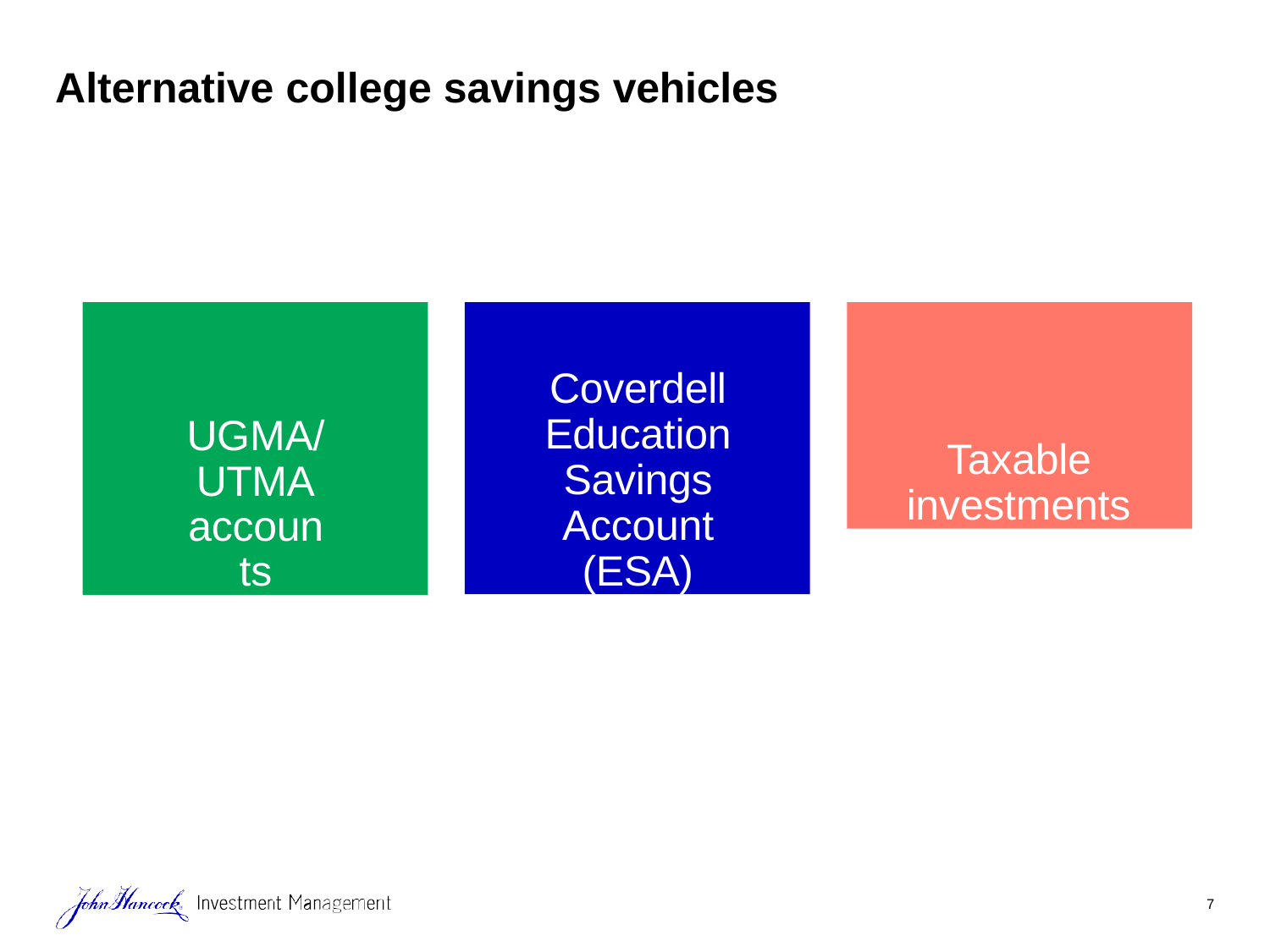

# Alternative college savings vehicles

UGMA/ UTMA
accounts

Coverdell Education Savings Account (ESA)

Taxable investments
7